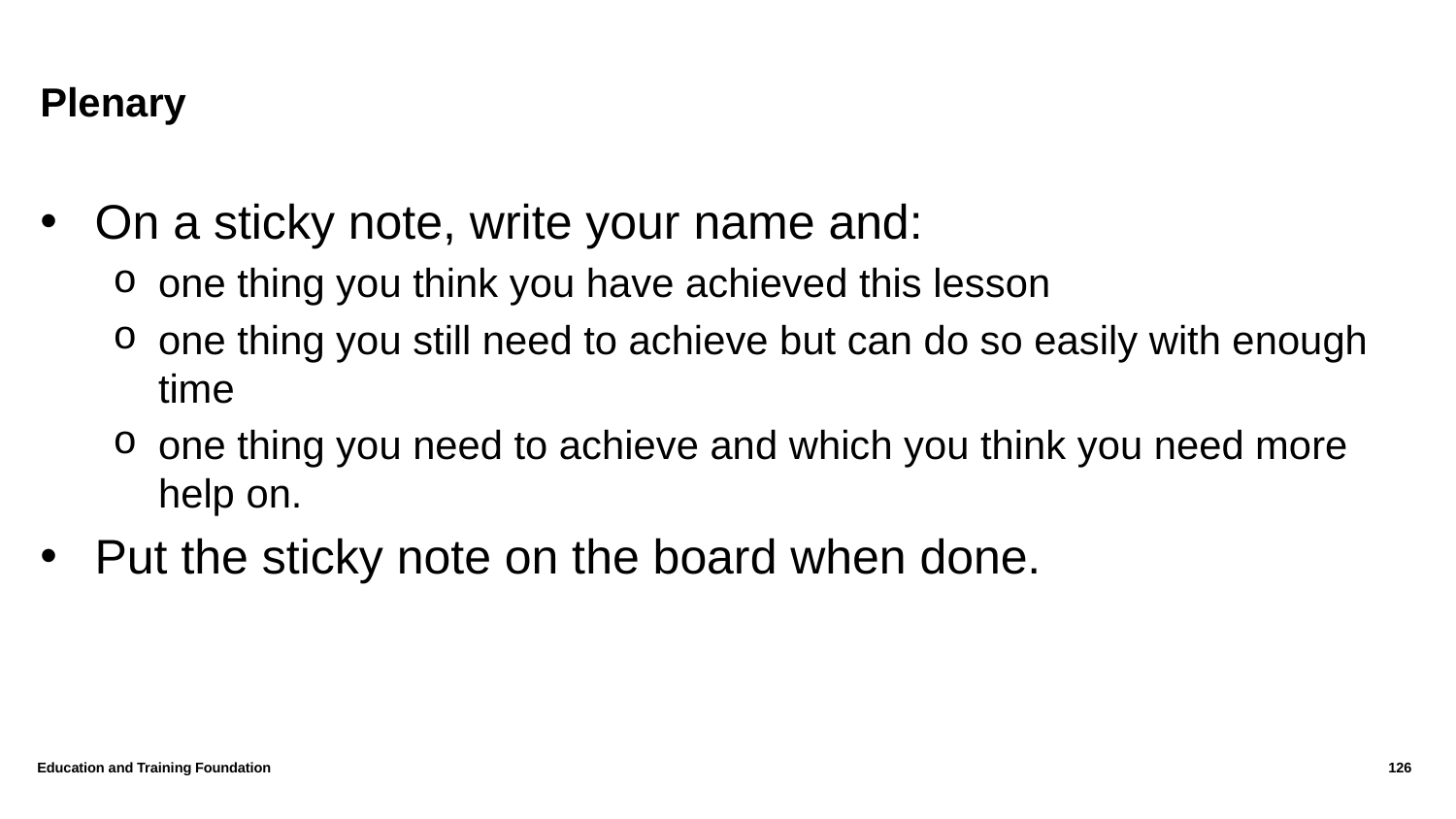

# Plenary
On a sticky note, write your name and:
one thing you think you have achieved this lesson
one thing you still need to achieve but can do so easily with enough time
one thing you need to achieve and which you think you need more help on.
Put the sticky note on the board when done.
Education and Training Foundation
126